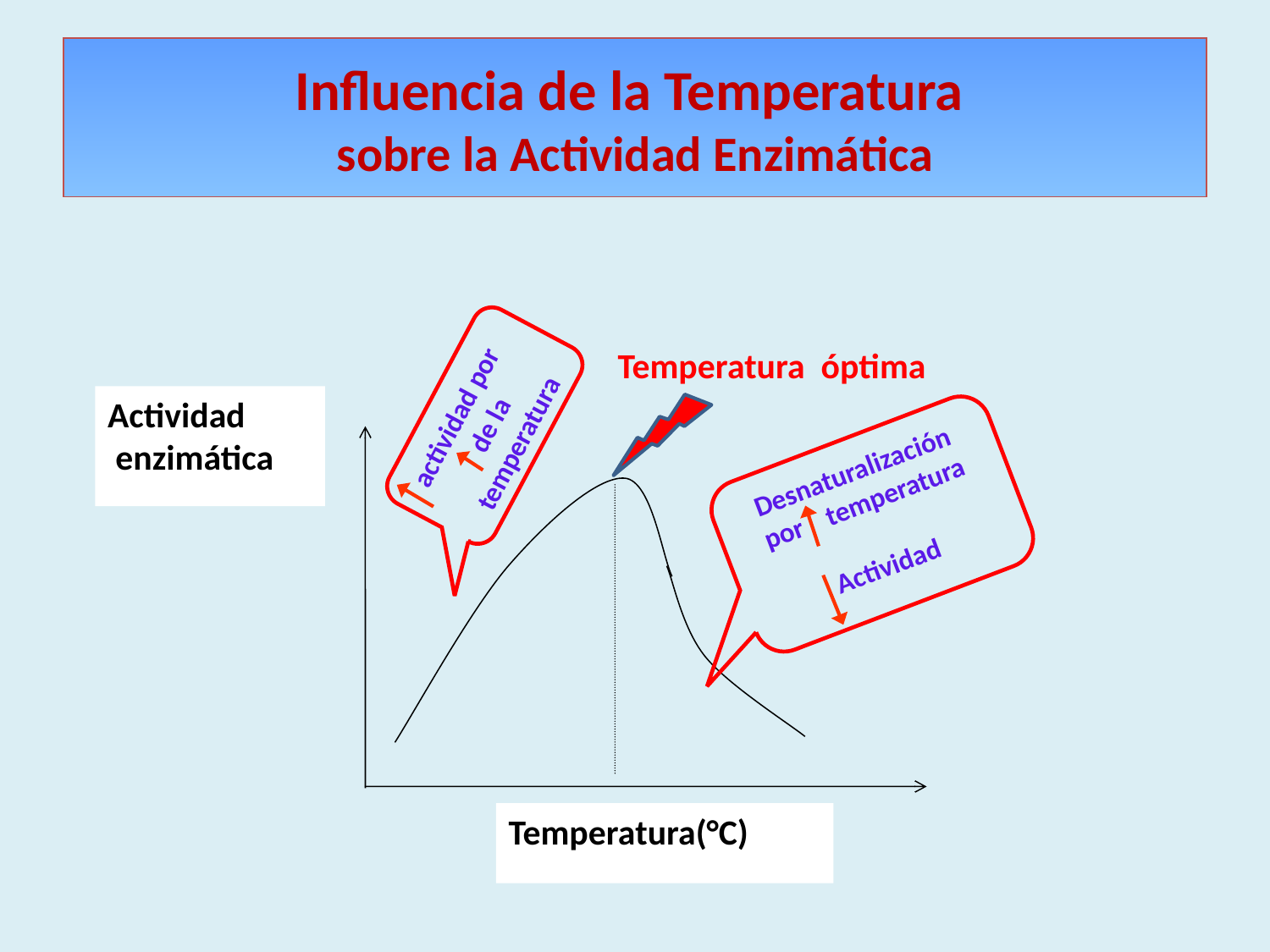

# Influencia de la Temperatura sobre la Actividad Enzimática

Concentración de S, E y pH
	 constantes
 actividad por     de la temperatura

Temperatura  óptima

Actividad
 enzimática

Temperatura(°C)
Desnaturalización
por    temperatura

Actividad